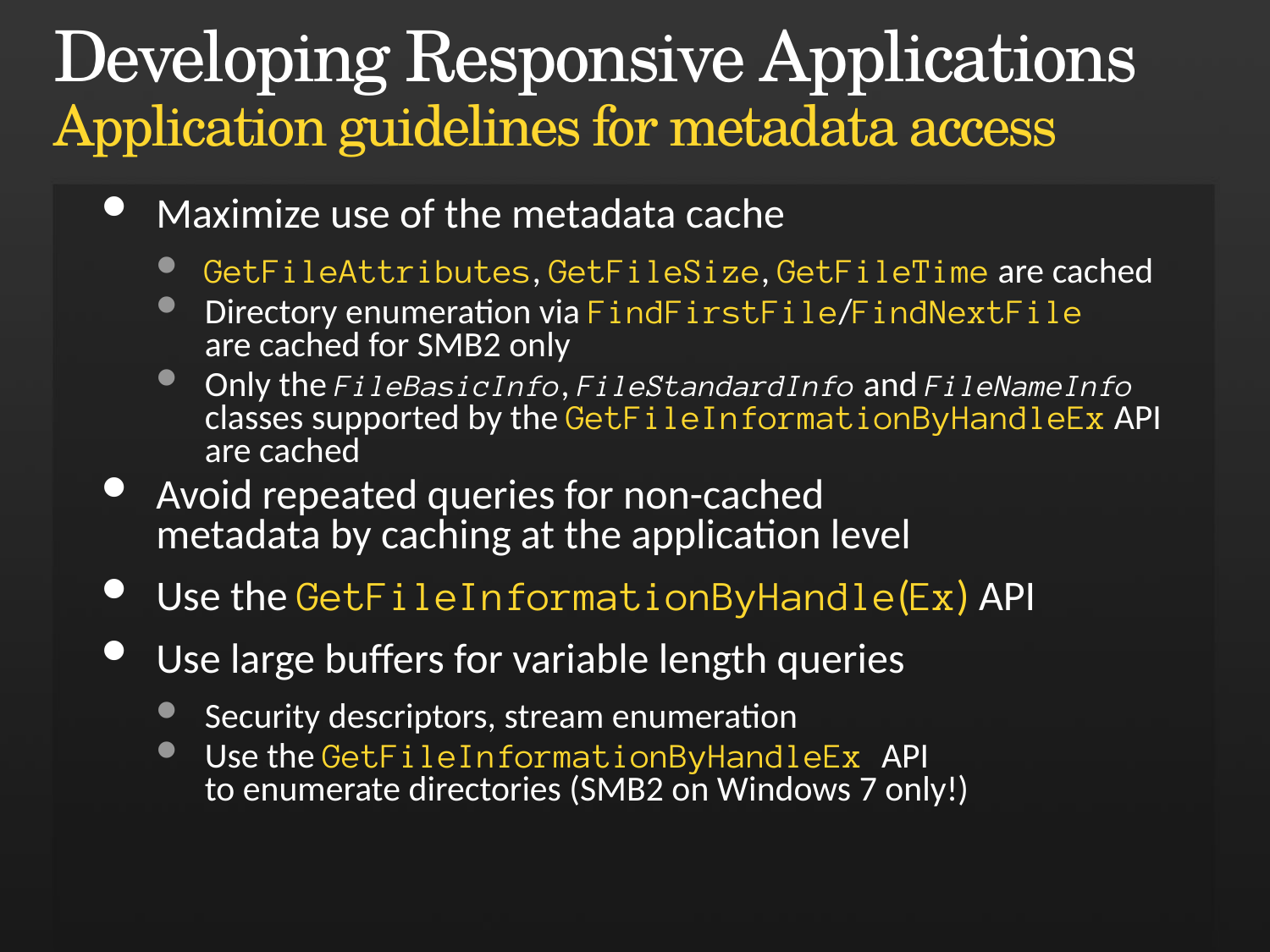

# Developing Responsive Applications Application guidelines for metadata access
Maximize use of the metadata cache
GetFileAttributes, GetFileSize, GetFileTime are cached
Directory enumeration via FindFirstFile/FindNextFile
are cached for SMB2 only
Only the FileBasicInfo, FileStandardInfo and FileNameInfo classes supported by the GetFileInformationByHandleEx API are cached
Avoid repeated queries for non-cached
metadata by caching at the application level
Use the GetFileInformationByHandle(Ex) API
Use large buffers for variable length queries
Security descriptors, stream enumeration
Use the GetFileInformationByHandleEx API
to enumerate directories (SMB2 on Windows 7 only!)